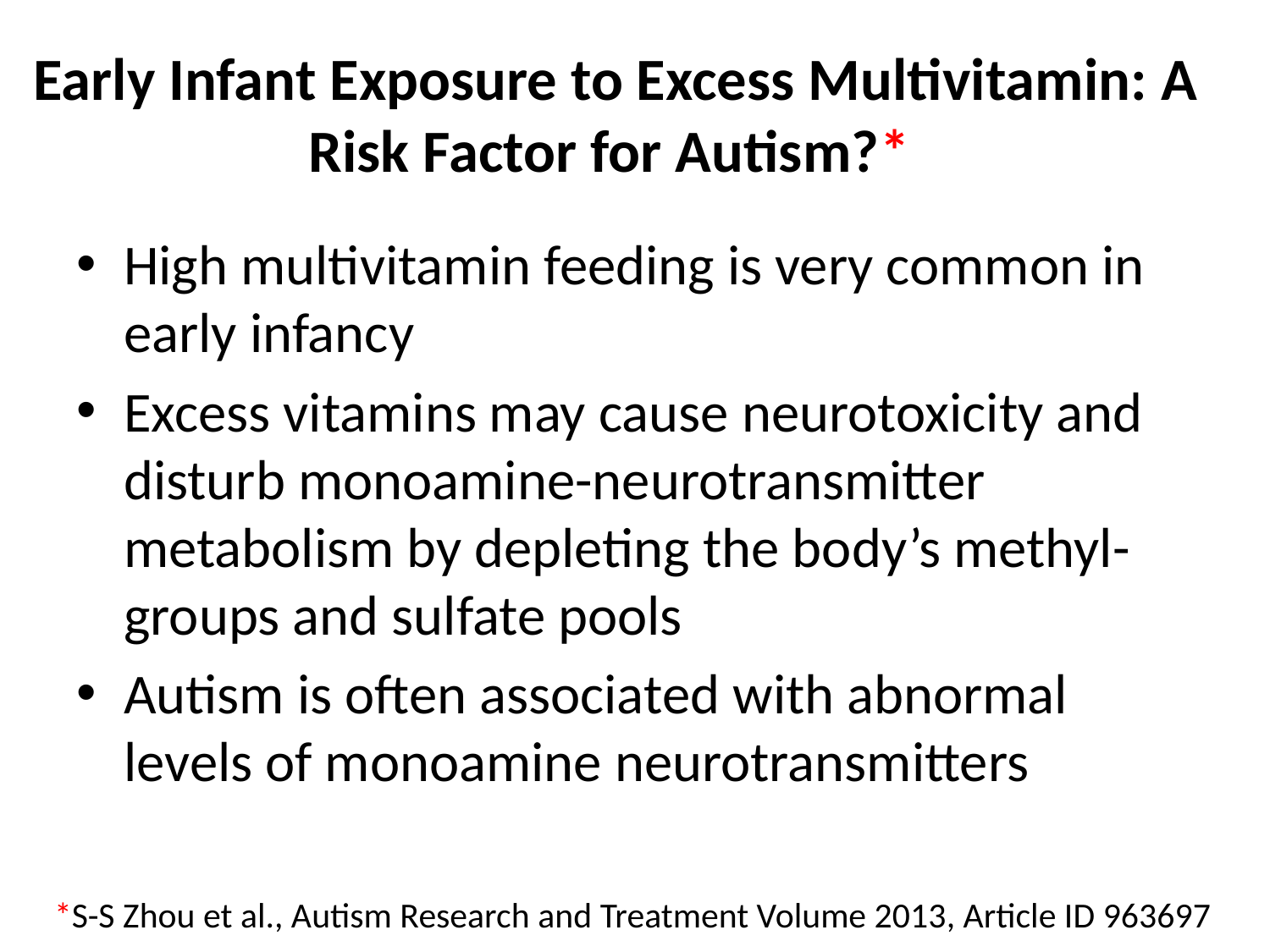

# Early Infant Exposure to Excess Multivitamin: A Risk Factor for Autism?*
High multivitamin feeding is very common in early infancy
Excess vitamins may cause neurotoxicity and disturb monoamine-neurotransmitter metabolism by depleting the body’s methyl-groups and sulfate pools
Autism is often associated with abnormal levels of monoamine neurotransmitters
*S-S Zhou et al., Autism Research and Treatment Volume 2013, Article ID 963697